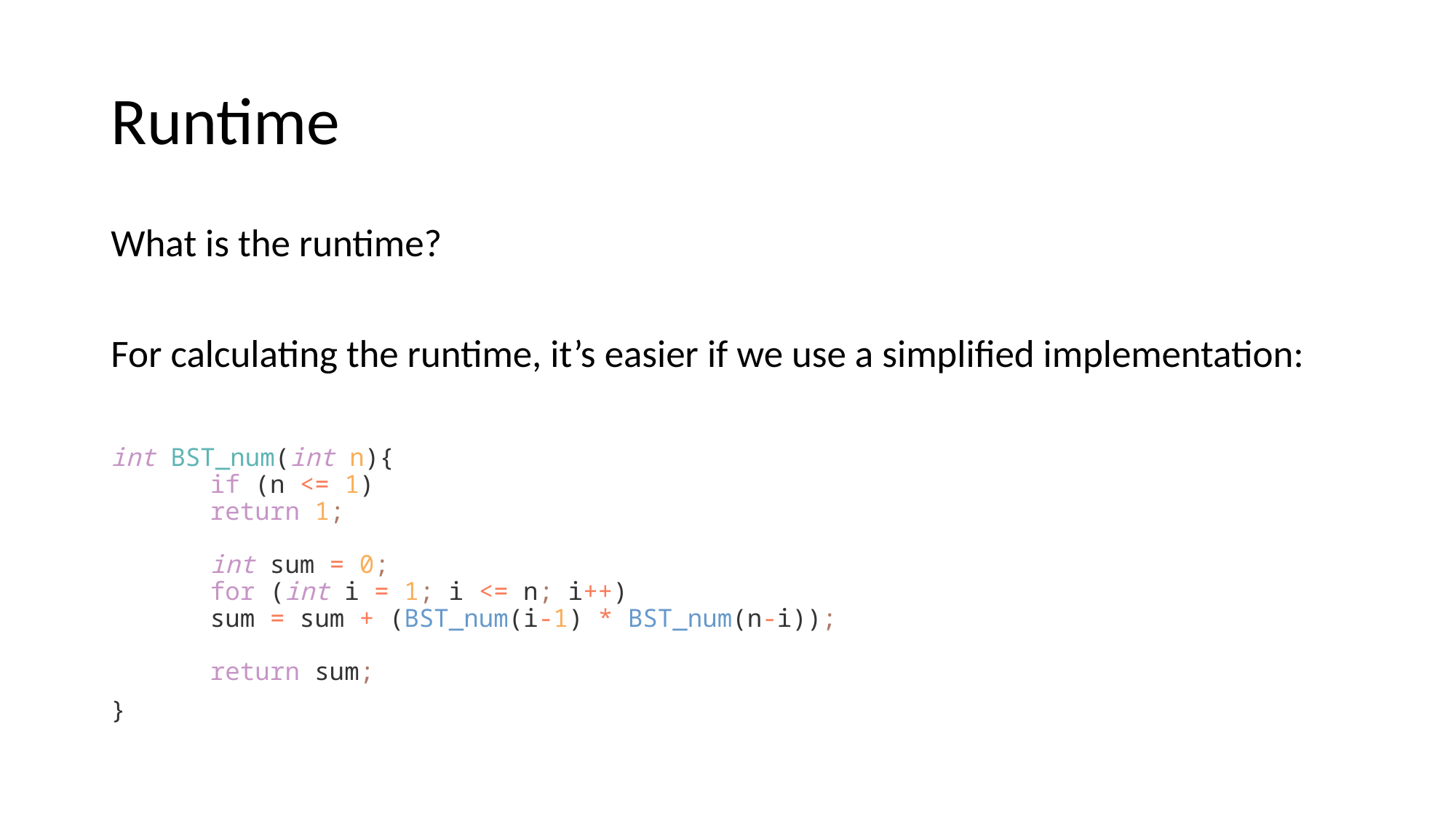

# Runtime
What is the runtime?

For calculating the runtime, it’s easier if we use a simplified implementation:

int BST_num(int n){
	if (n <= 1)
		return 1;
	int sum = 0;
	for (int i = 1; i <= n; i++)
		sum = sum + (BST_num(i-1) * BST_num(n-i));
	return sum;
}